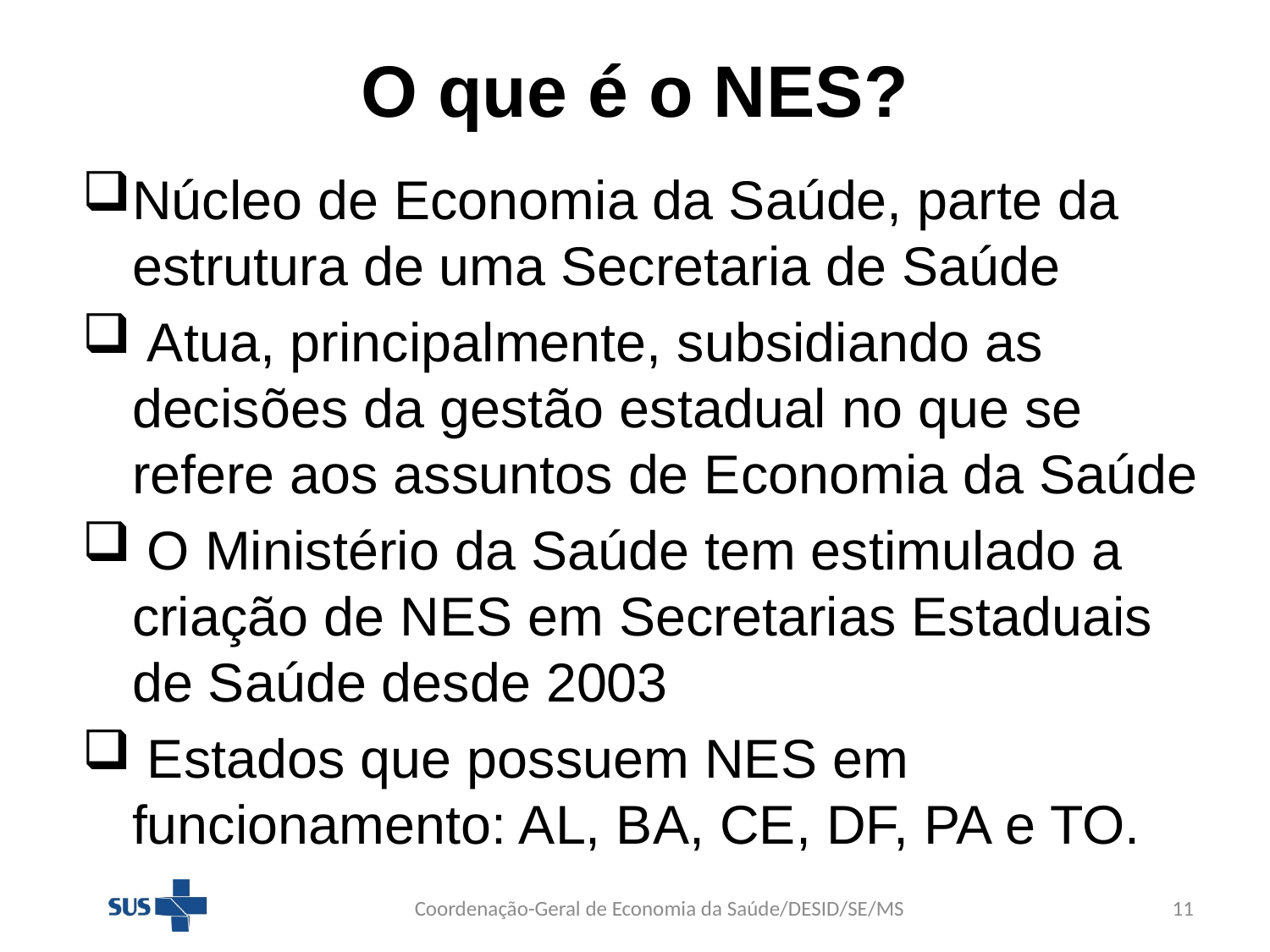

# O que é o NES?
Núcleo de Economia da Saúde, parte da estrutura de uma Secretaria de Saúde
 Atua, principalmente, subsidiando as decisões da gestão estadual no que se refere aos assuntos de Economia da Saúde
 O Ministério da Saúde tem estimulado a criação de NES em Secretarias Estaduais de Saúde desde 2003
 Estados que possuem NES em funcionamento: AL, BA, CE, DF, PA e TO.
Coordenação-Geral de Economia da Saúde/DESID/SE/MS
11